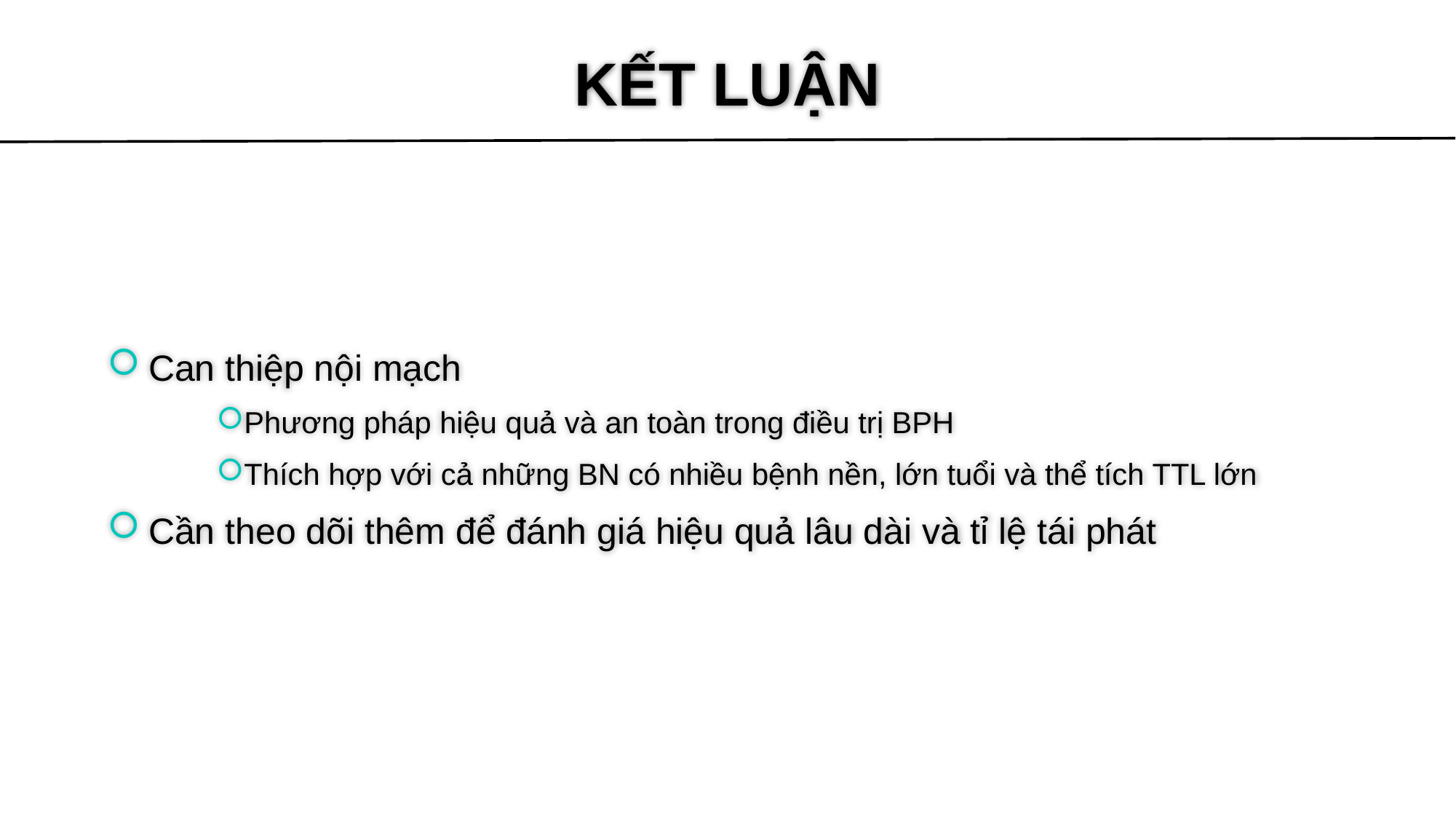

# KẾT LUẬN
Can thiệp nội mạch
Phương pháp hiệu quả và an toàn trong điều trị BPH
Thích hợp với cả những BN có nhiều bệnh nền, lớn tuổi và thể tích TTL lớn
Cần theo dõi thêm để đánh giá hiệu quả lâu dài và tỉ lệ tái phát